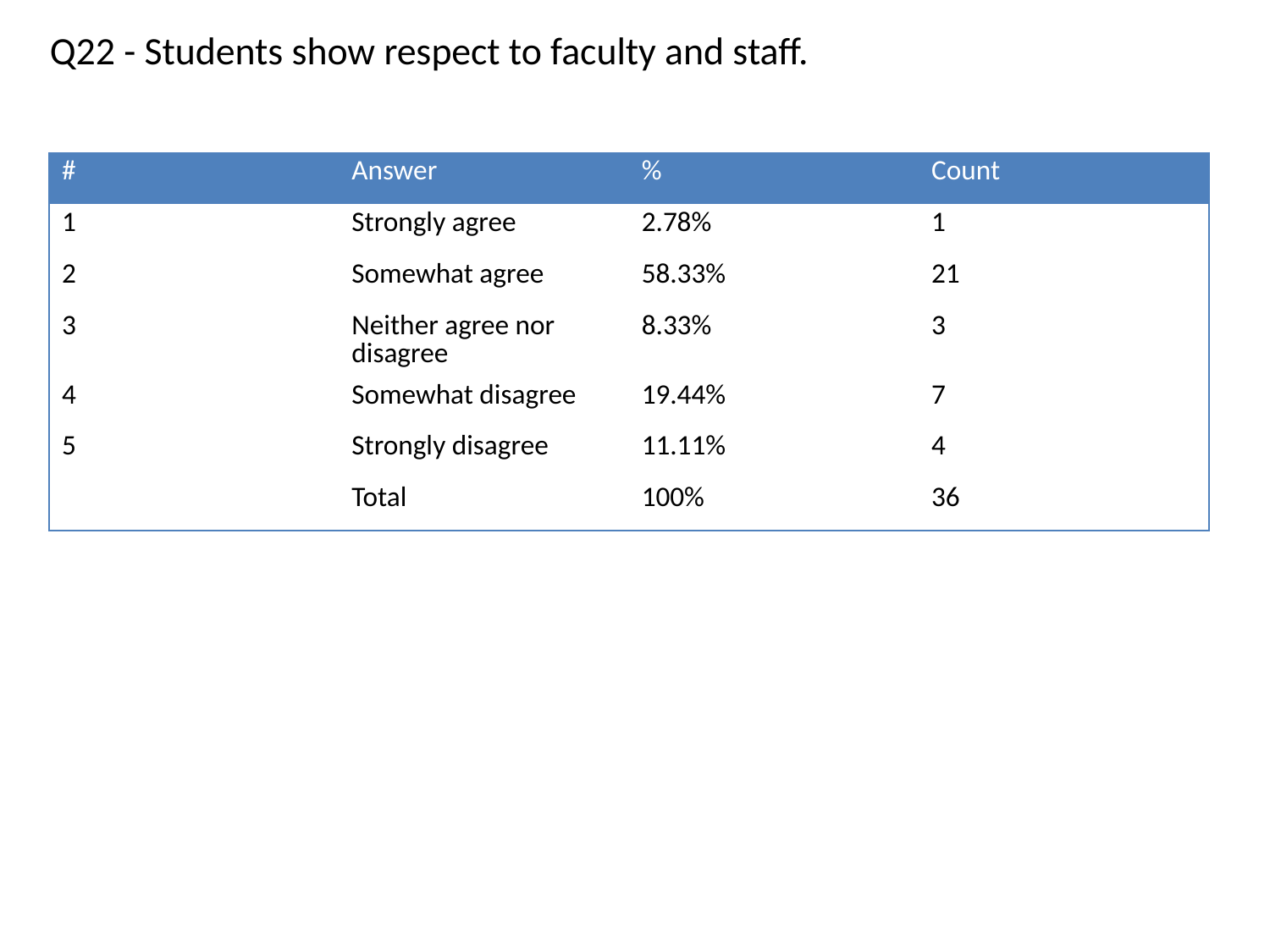

Q22 - Students show respect to faculty and staff.
| # | Answer | % | Count |
| --- | --- | --- | --- |
| 1 | Strongly agree | 2.78% | 1 |
| 2 | Somewhat agree | 58.33% | 21 |
| 3 | Neither agree nor disagree | 8.33% | 3 |
| 4 | Somewhat disagree | 19.44% | 7 |
| 5 | Strongly disagree | 11.11% | 4 |
|  | Total | 100% | 36 |